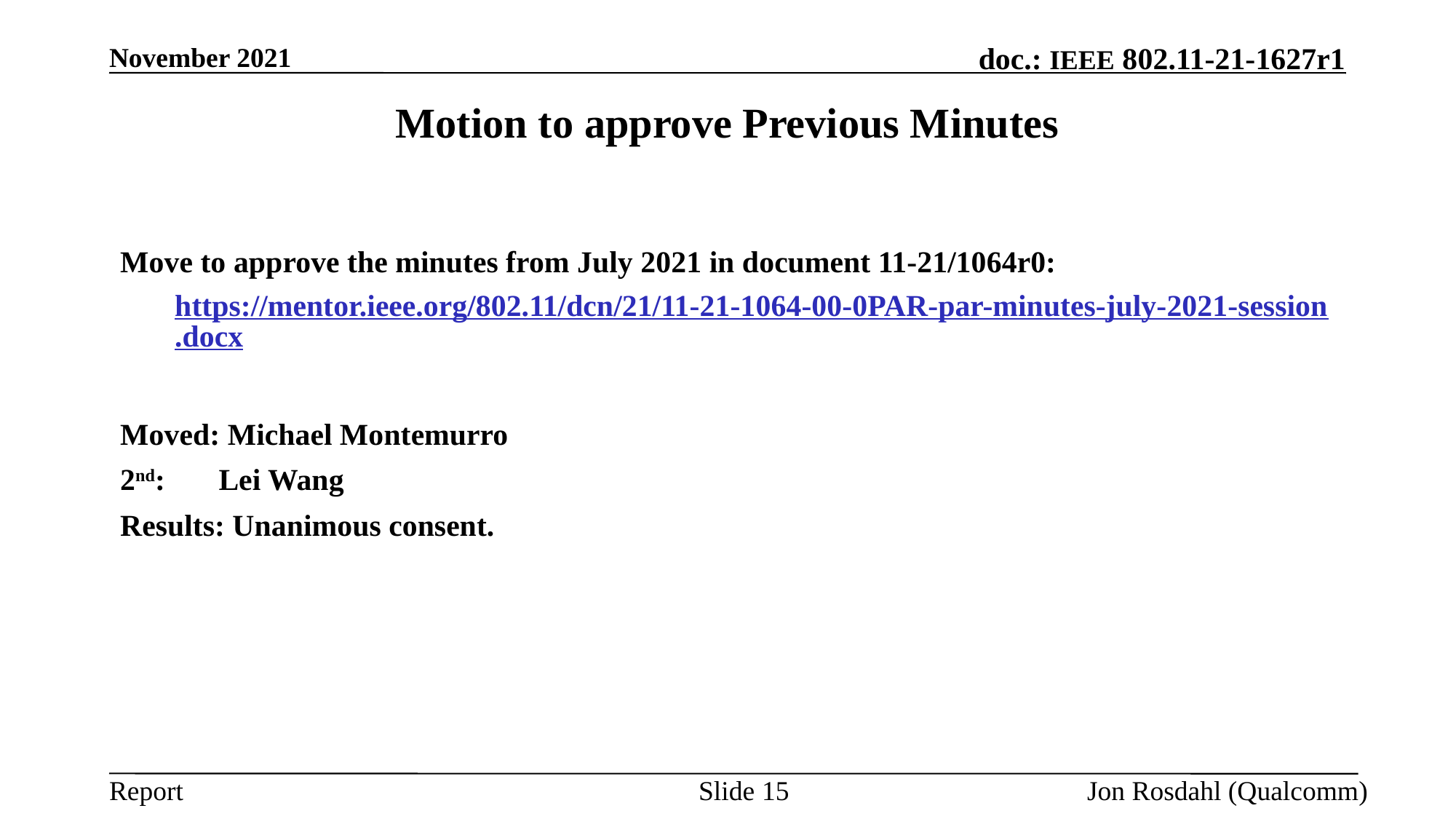

November 2021
# Motion to approve Previous Minutes
Move to approve the minutes from July 2021 in document 11-21/1064r0:
https://mentor.ieee.org/802.11/dcn/21/11-21-1064-00-0PAR-par-minutes-july-2021-session.docx

Moved: Michael Montemurro
2nd:       Lei Wang
Results: Unanimous consent.

Slide 15
Jon Rosdahl (Qualcomm)